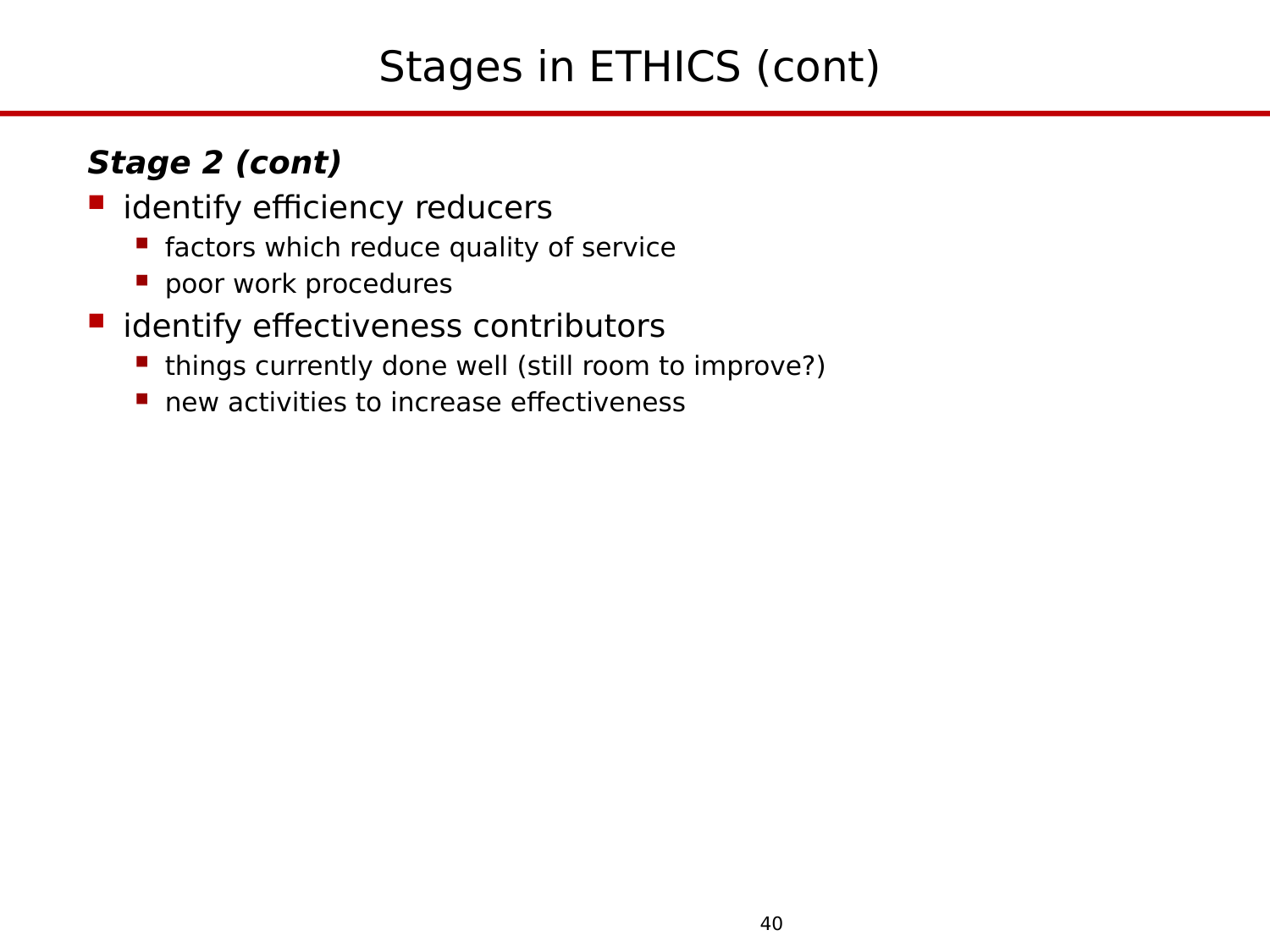

# Stages in ETHICS (cont)
Stage 2 (cont)
identify efficiency reducers
factors which reduce quality of service
poor work procedures
identify effectiveness contributors
things currently done well (still room to improve?)
new activities to increase effectiveness
40